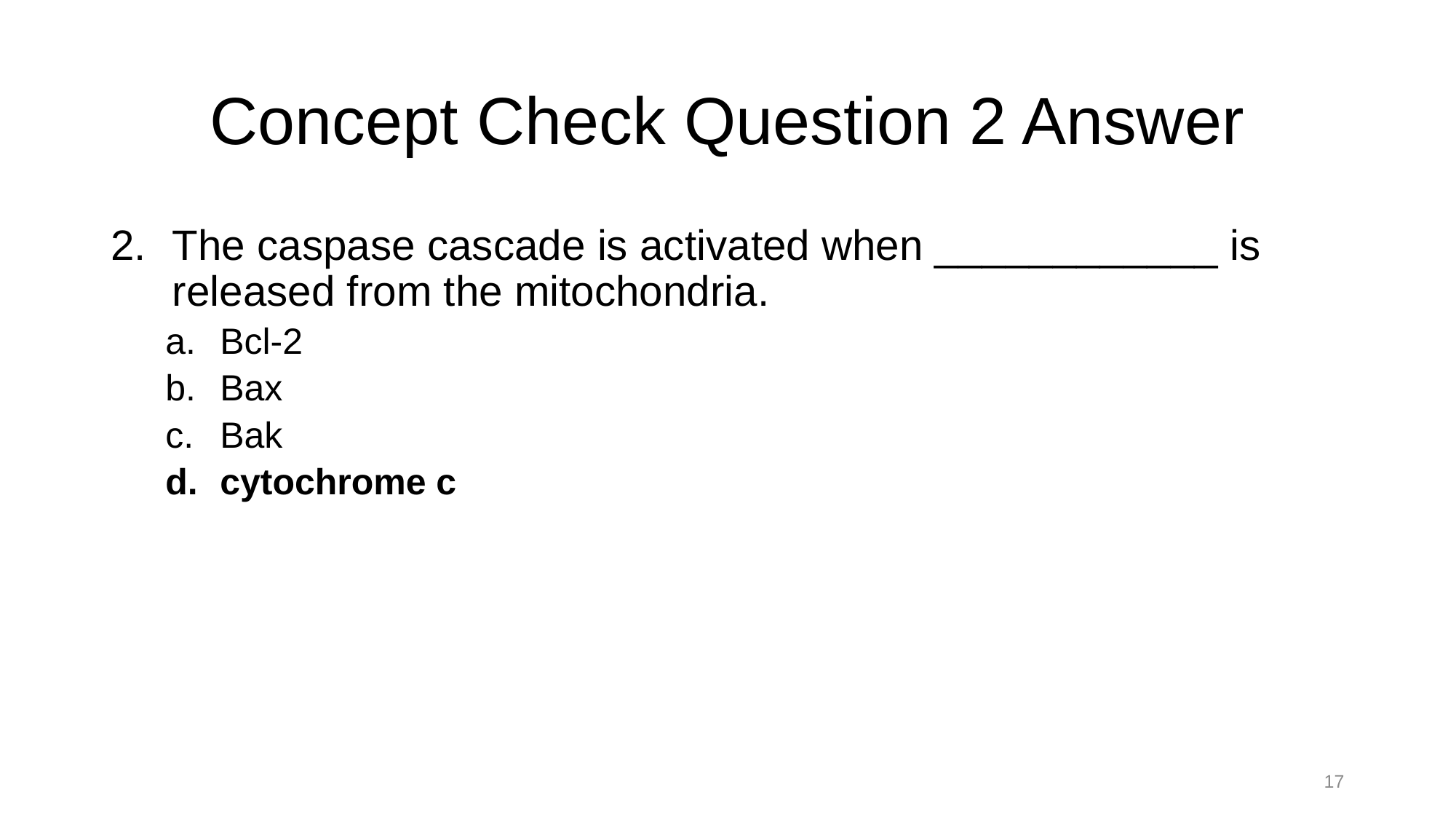

# Concept Check Question 2 Answer
The caspase cascade is activated when ____________ is released from the mitochondria.
Bcl-2
Bax
Bak
cytochrome c

17